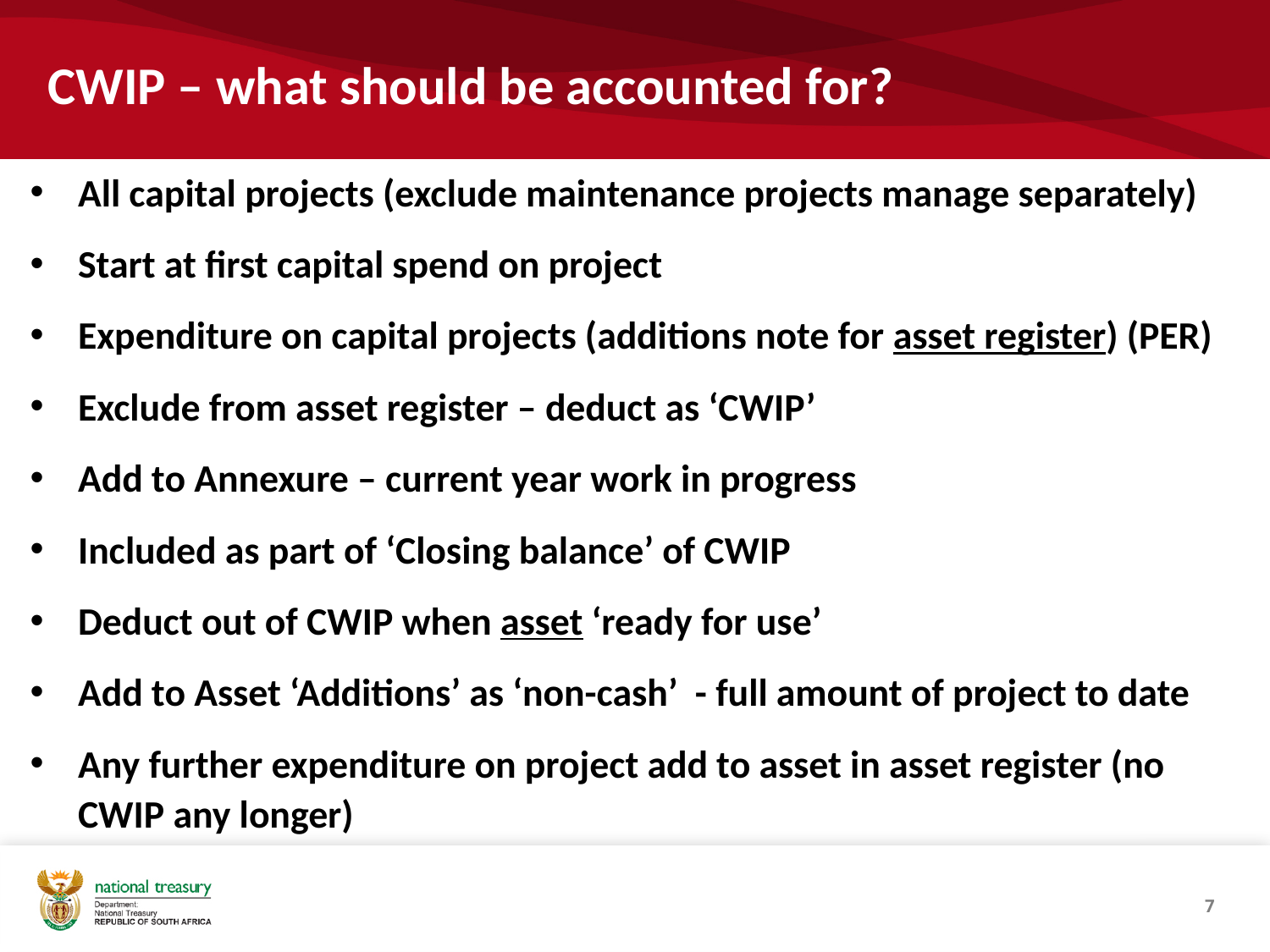

# CWIP – what should be accounted for?
All capital projects (exclude maintenance projects manage separately)
Start at first capital spend on project
Expenditure on capital projects (additions note for asset register) (PER)
Exclude from asset register – deduct as ‘CWIP’
Add to Annexure – current year work in progress
Included as part of ‘Closing balance’ of CWIP
Deduct out of CWIP when asset ‘ready for use’
Add to Asset ‘Additions’ as ‘non-cash’  - full amount of project to date
Any further expenditure on project add to asset in asset register (no CWIP any longer)
7